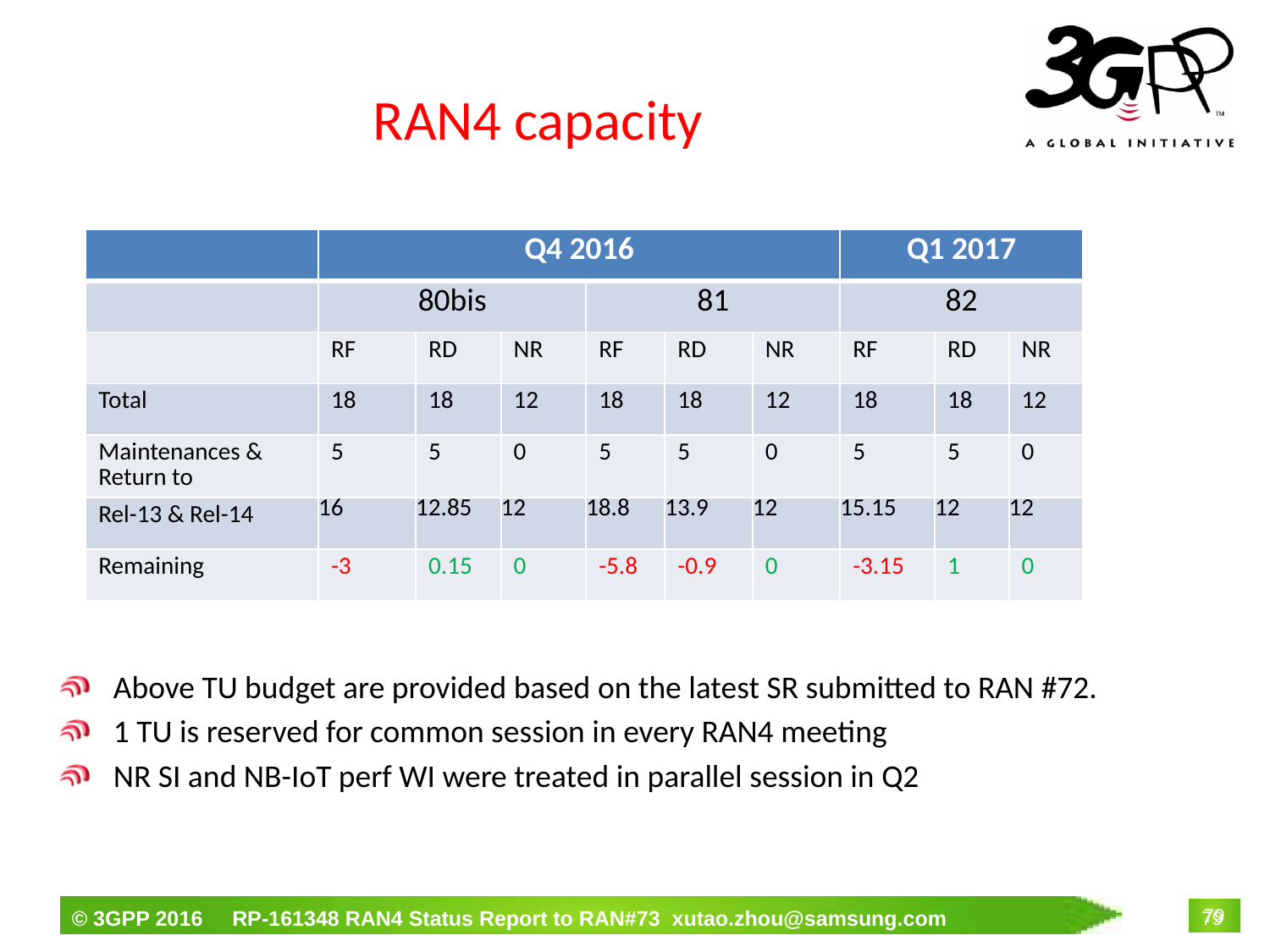

# RAN4 capacity
|  | Q4 2016 |  |  |  |  |  | Q1 2017 |  |  |
| --- | --- | --- | --- | --- | --- | --- | --- | --- | --- |
|  | 80bis |  |  | 81 |  |  | 82 |  |  |
|  | RF | RD | NR | RF | RD | NR | RF | RD | NR |
| Total | 18 | 18 | 12 | 18 | 18 | 12 | 18 | 18 | 12 |
| Maintenances & Return to | 5 | 5 | 0 | 5 | 5 | 0 | 5 | 5 | 0 |
| Rel-13 & Rel-14 | 16 | 12.85 | 12 | 18.8 | 13.9 | 12 | 15.15 | 12 | 12 |
| Remaining | -3 | 0.15 | 0 | -5.8 | -0.9 | 0 | -3.15 | 1 | 0 |
 Above TU budget are provided based on the latest SR submitted to RAN #72.
 1 TU is reserved for common session in every RAN4 meeting
 NR SI and NB-IoT perf WI were treated in parallel session in Q2

79